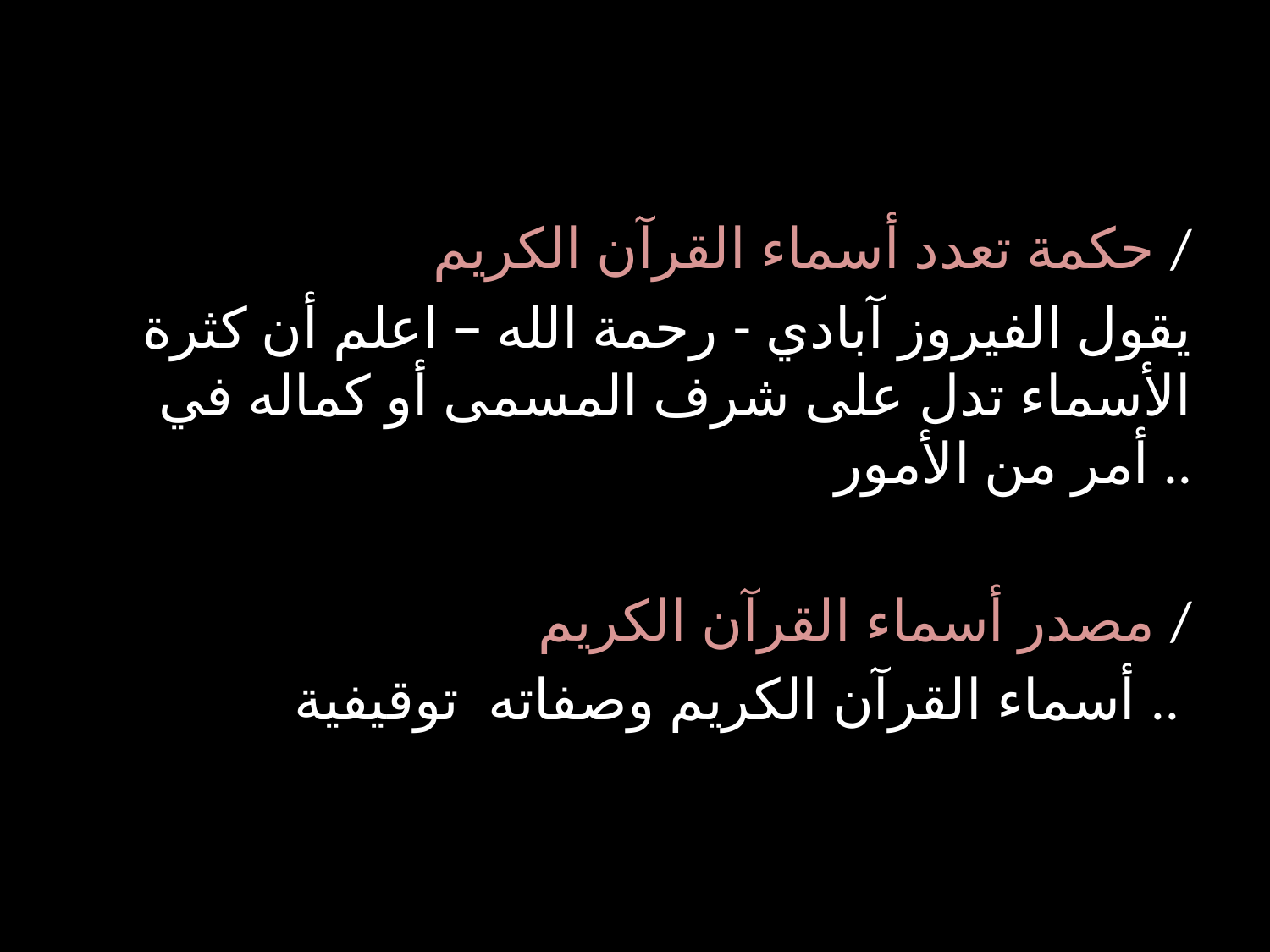

#
حكمة تعدد أسماء القرآن الكريم /
يقول الفيروز آبادي - رحمة الله – اعلم أن كثرة الأسماء تدل على شرف المسمى أو كماله في أمر من الأمور ..

مصدر أسماء القرآن الكريم /
أسماء القرآن الكريم وصفاته  توقيفية ..